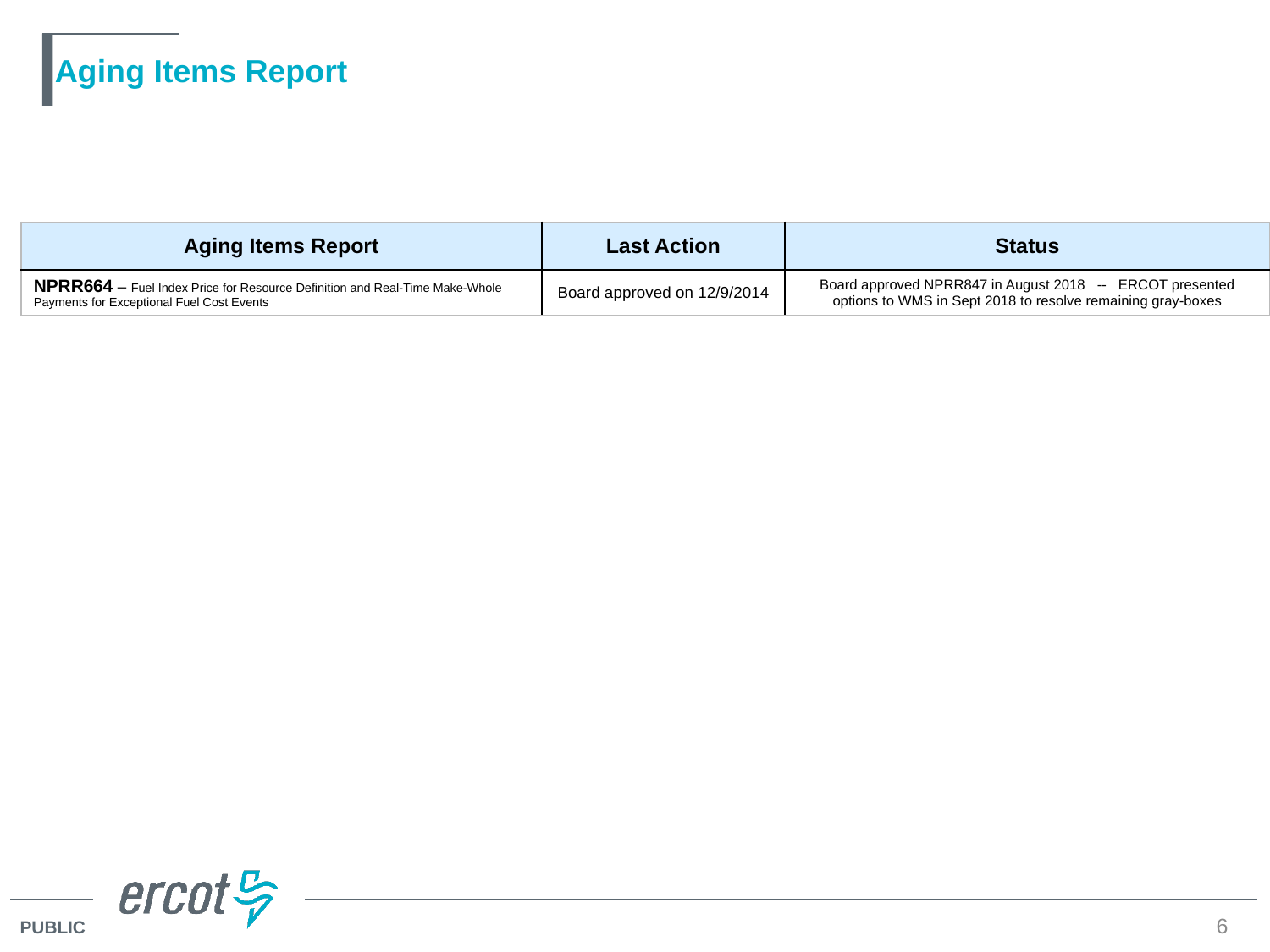

# Aging Items Report
| Aging Items Report | Last Action | Status |
| --- | --- | --- |
| NPRR664 – Fuel Index Price for Resource Definition and Real-Time Make-Whole Payments for Exceptional Fuel Cost Events | Board approved on 12/9/2014 | Board approved NPRR847 in August 2018 -- ERCOT presented options to WMS in Sept 2018 to resolve remaining gray-boxes |
6